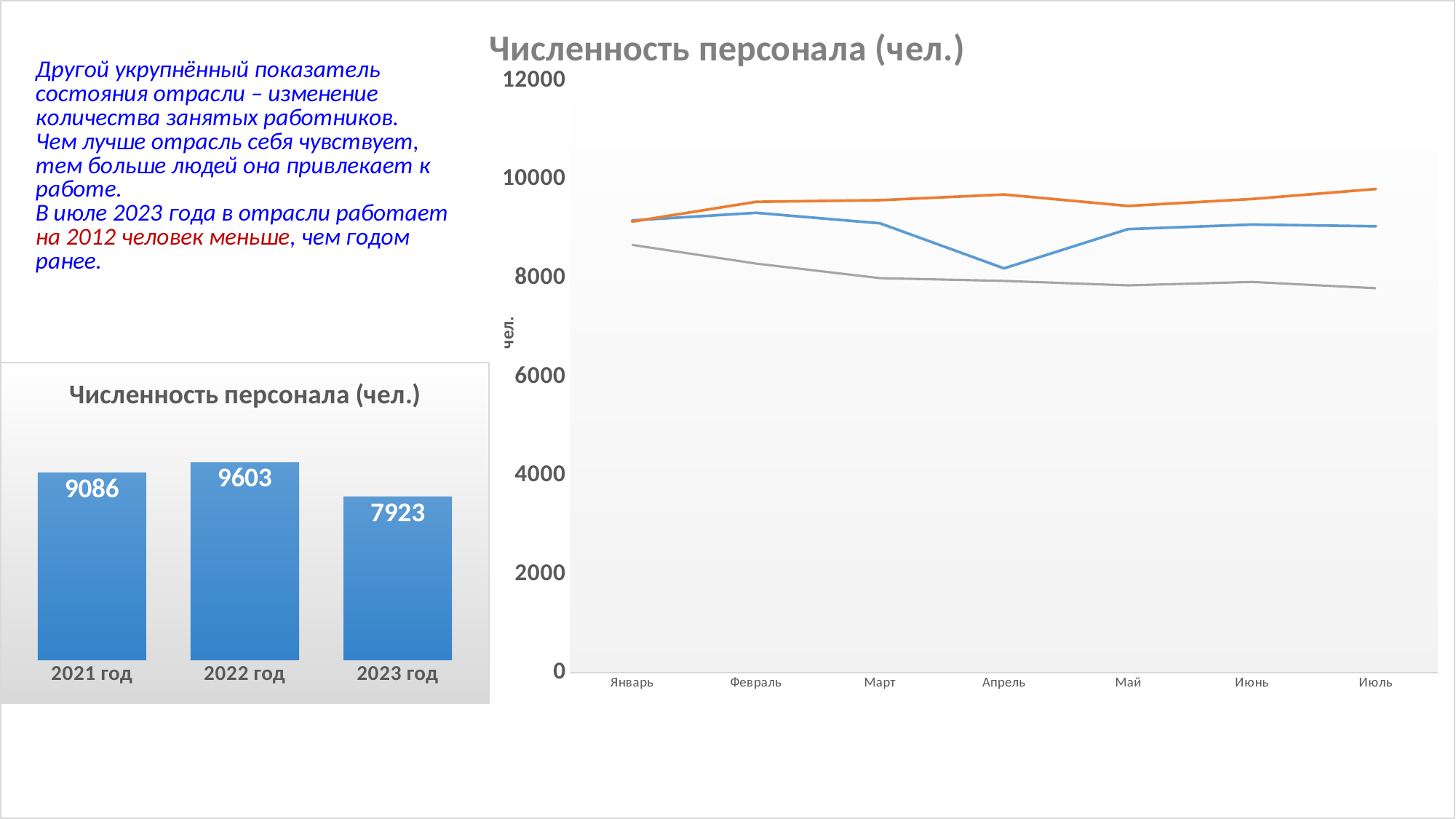

### Chart: Численность персонала (чел.)

| Category | Численность персонала (чел.) 2021 год. | Численность персонала (чел.) 2022 год. | Численность персонала (чел.) 2023 год. |
|---|---|---|---|
| Январь | 9169.0 | 9145.0 | 8675.0 |
| Февраль | 9324.0 | 9547.0 | 8294.0 |
| Март | 9112.0 | 9580.0 | 7999.0 |
| Апрель | 8198.0 | 9696.0 | 7944.0 |
| Май | 8993.0 | 9463.0 | 7853.0 |
| Июнь | 9086.0 | 9603.0 | 7923.0 |
| Июль | 9052.0 | 9807.0 | 7795.0 |
#

### Chart: Численность персонала (чел.)

| Category |  |
|---|---|
| 2021 год | 9086.0 |
| 2022 год | 9603.0 |
| 2023 год | 7923.0 |